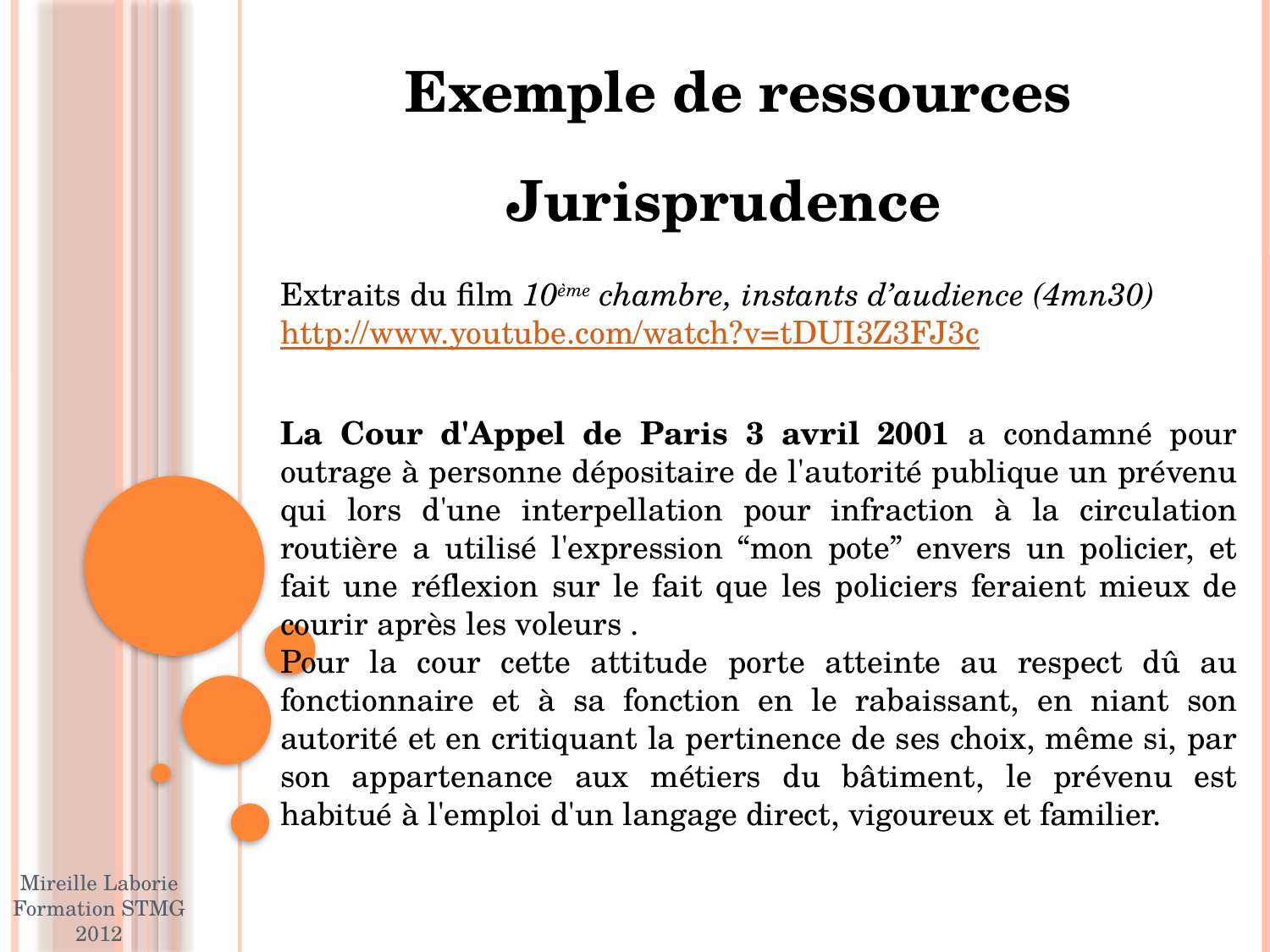

Exemple de ressources
Jurisprudence

Extraits du film 10ème chambre, instants d’audience (4mn30) http://www.youtube.com/watch?v=tDUI3Z3FJ3c
La Cour d'Appel de Paris 3 avril 2001 a condamné pour outrage à personne dépositaire de l'autorité publique un prévenu qui lors d'une interpellation pour infraction à la circulation routière a utilisé l'expression “mon pote” envers un policier, et fait une réflexion sur le fait que les policiers feraient mieux de courir après les voleurs .
Pour la cour cette attitude porte atteinte au respect dû au fonctionnaire et à sa fonction en le rabaissant, en niant son autorité et en critiquant la pertinence de ses choix, même si, par son appartenance aux métiers du bâtiment, le prévenu est habitué à l'emploi d'un langage direct, vigoureux et familier.
Mireille Laborie
Formation STMG
2012